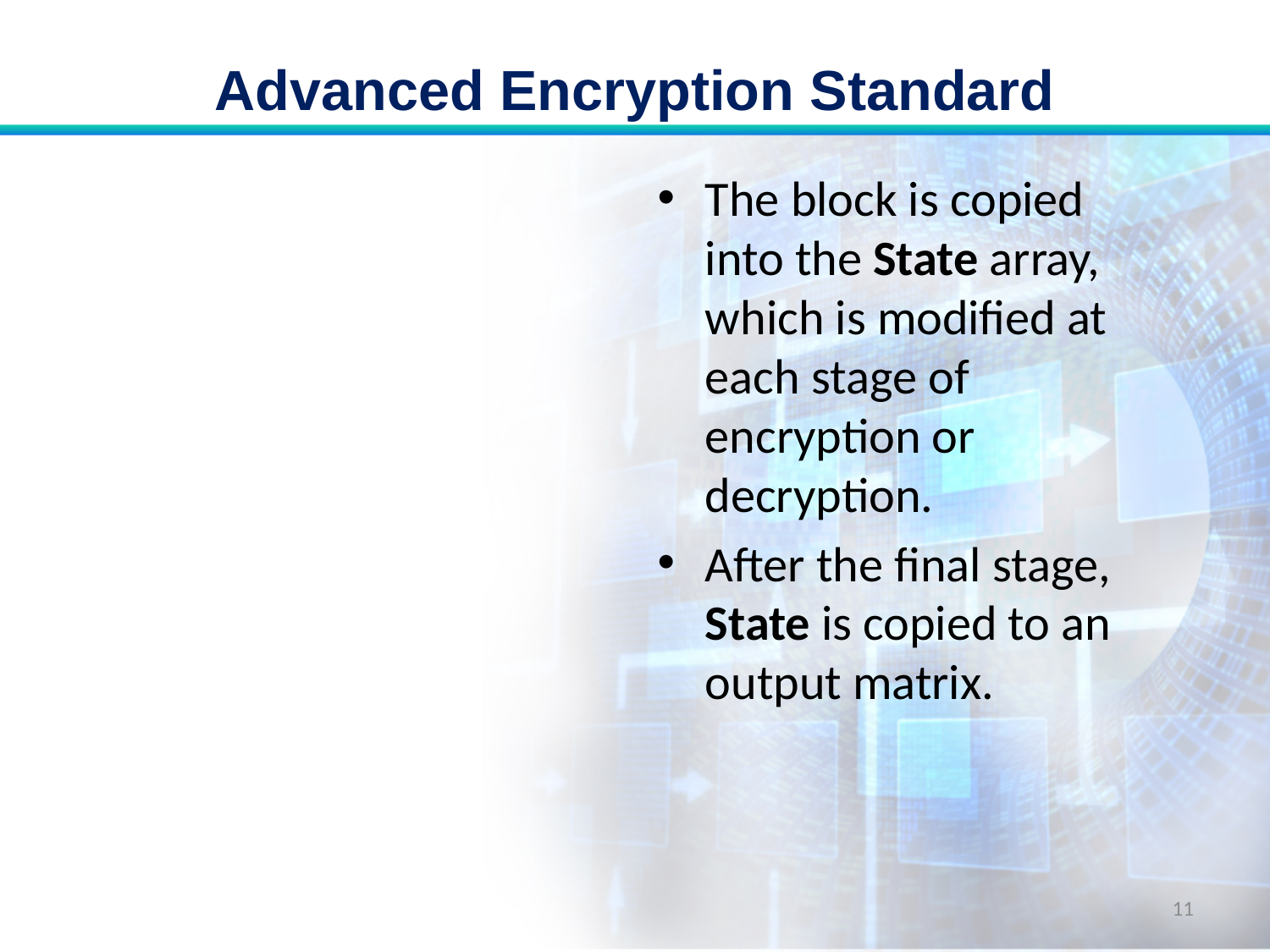

# Advanced Encryption Standard
The block is copied into the State array, which is modified at each stage of encryption or decryption.
After the final stage, State is copied to an output matrix.
11